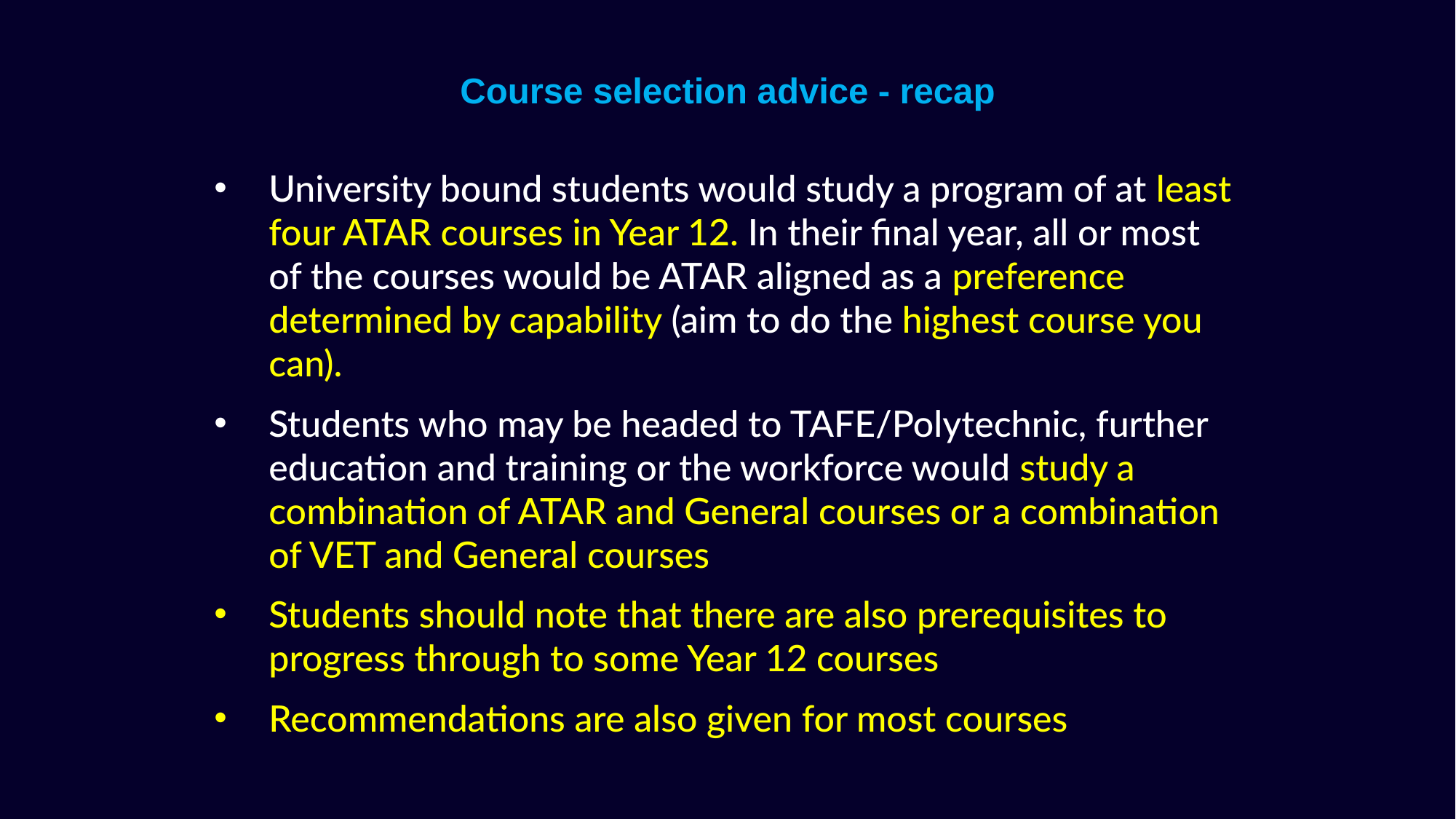

# Course selection advice - recap
University bound students would study a program of at least four ATAR courses in Year 12. In their final year, all or most of the courses would be ATAR aligned as a preference determined by capability (aim to do the highest course you can).
Students who may be headed to TAFE/Polytechnic, further education and training or the workforce would study a combination of ATAR and General courses or a combination of VET and General courses
Students should note that there are also prerequisites to progress through to some Year 12 courses
Recommendations are also given for most courses